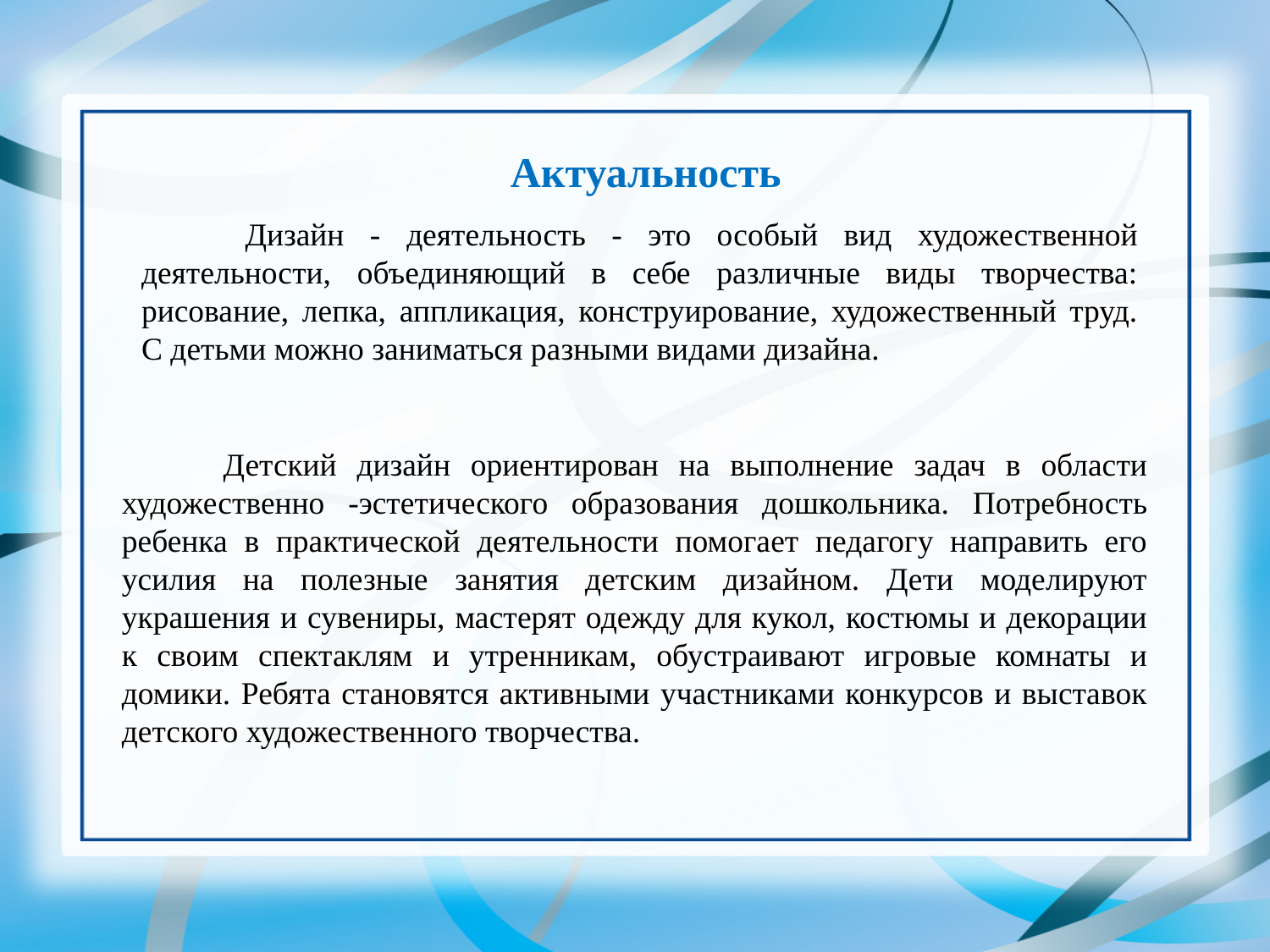

Актуальность
    Дизайн - деятельность - это особый вид художественной деятельности, объединяющий в себе различные виды творчества: рисование, лепка, аппликация, конструирование, художественный труд. С детьми можно заниматься разными видами дизайна.
     Детский дизайн ориентирован на выполнение задач в области художественно -эстетического образования дошкольника. Потребность ребенка в практической деятельности помогает педагогу направить его усилия на полезные занятия детским дизайном. Дети моделируют украшения и сувениры, мастерят одежду для кукол, костюмы и декорации к своим спектаклям и утренникам, обустраивают игровые комнаты и домики. Ребята становятся активными участниками конкурсов и выставок детского художественного творчества.